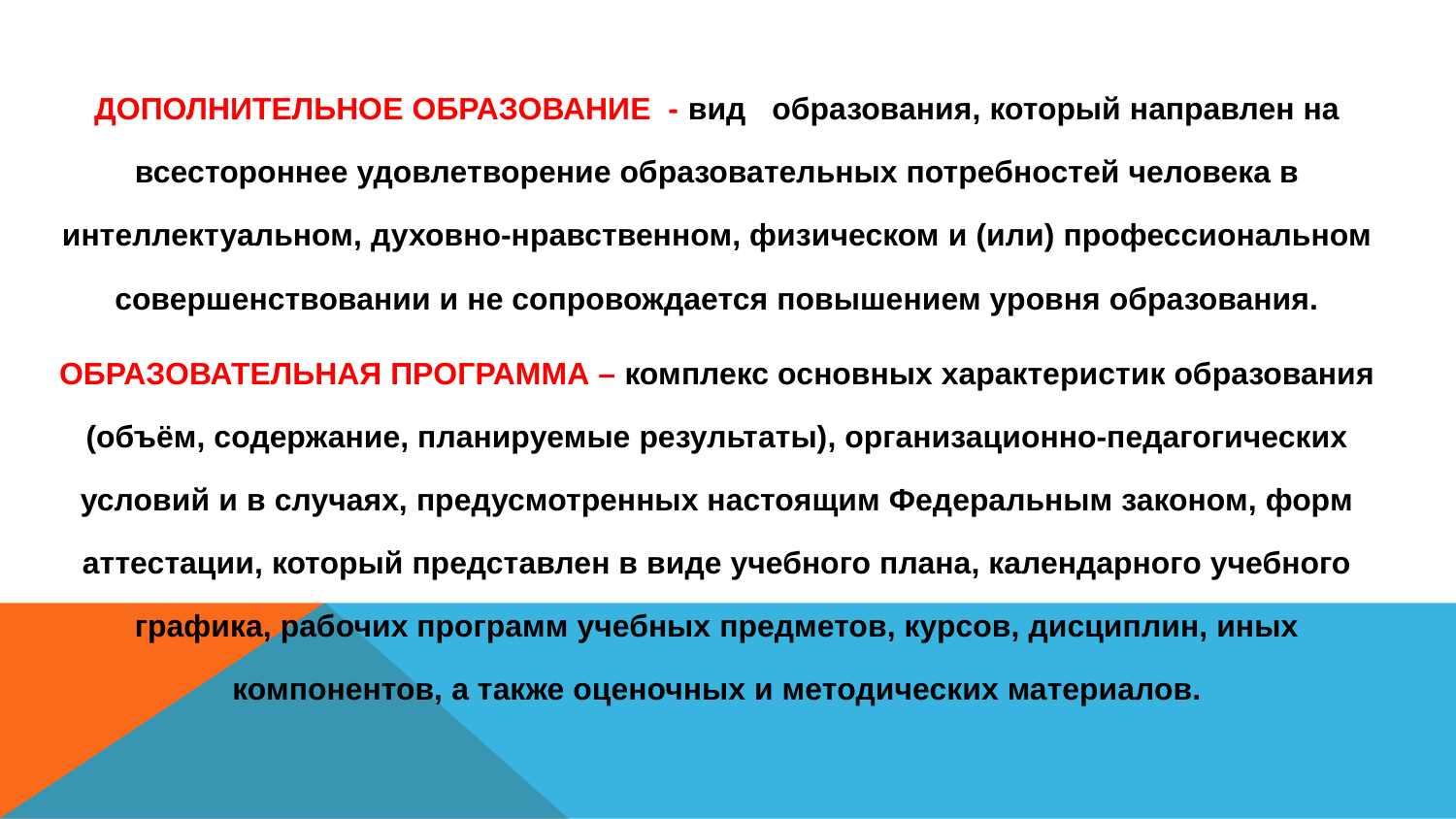

проверять качество освоения программы?

ДОПОЛНИТЕЛЬНОЕ ОБРАЗОВАНИЕ  - вид   образования, который направлен на всестороннее удовлетворение образовательных потребностей человека в интеллектуальном, духовно-нравственном, физическом и (или) профессиональном совершенствовании и не сопровождается повышением уровня образования.
ОБРАЗОВАТЕЛЬНАЯ ПРОГРАММА – комплекс основных характеристик образования (объём, содержание, планируемые результаты), организационно-педагогических условий и в случаях, предусмотренных настоящим Федеральным законом, форм аттестации, который представлен в виде учебного плана, календарного учебного графика, рабочих программ учебных предметов, курсов, дисциплин, иных компонентов, а также оценочных и методических материалов.